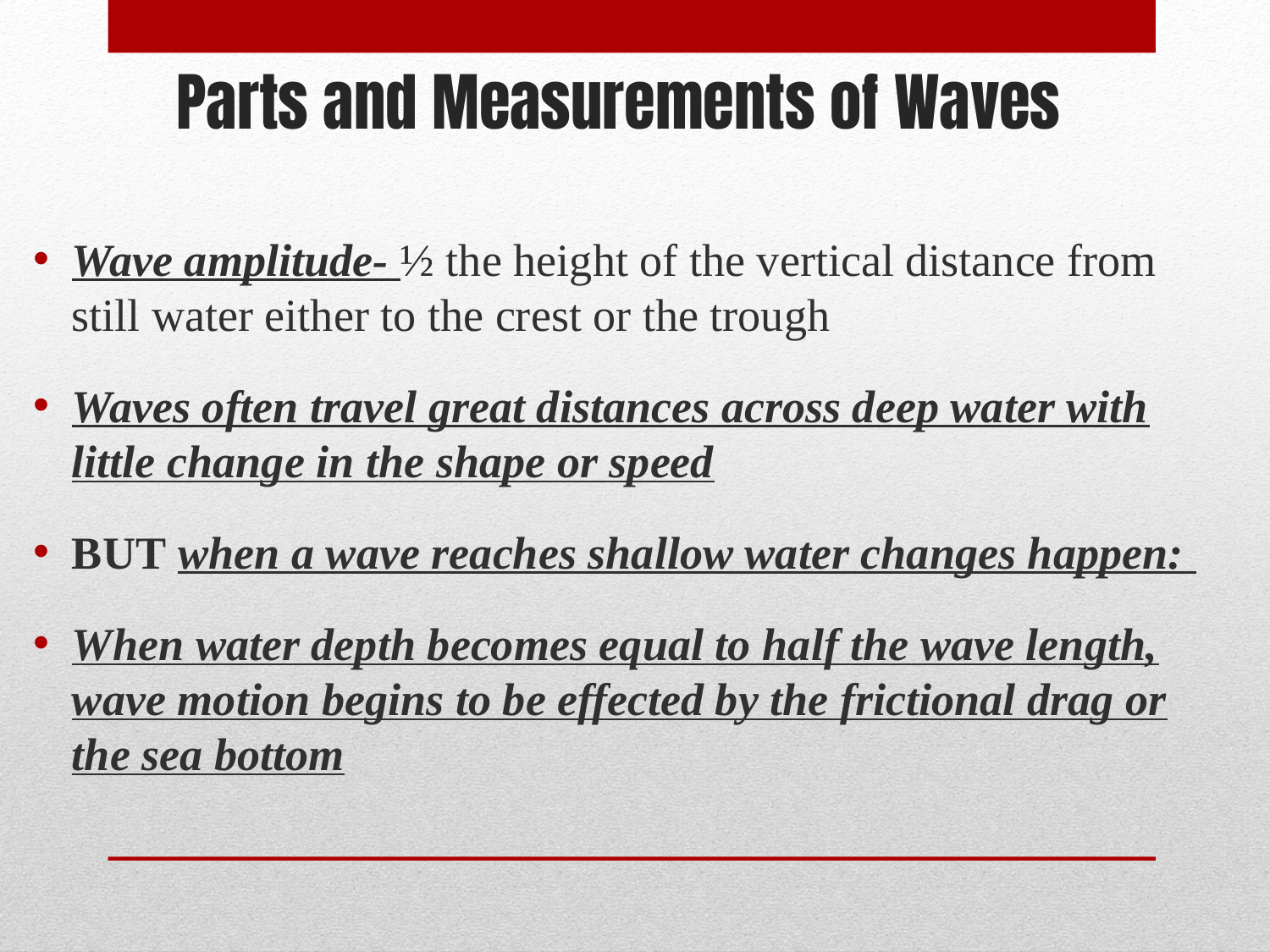

Parts and Measurements of Waves
Wave amplitude- ½ the height of the vertical distance from still water either to the crest or the trough

Waves often travel great distances across deep water with little change in the shape or speed

BUT when a wave reaches shallow water changes happen:

When water depth becomes equal to half the wave length, wave motion begins to be effected by the frictional drag or the sea bottom